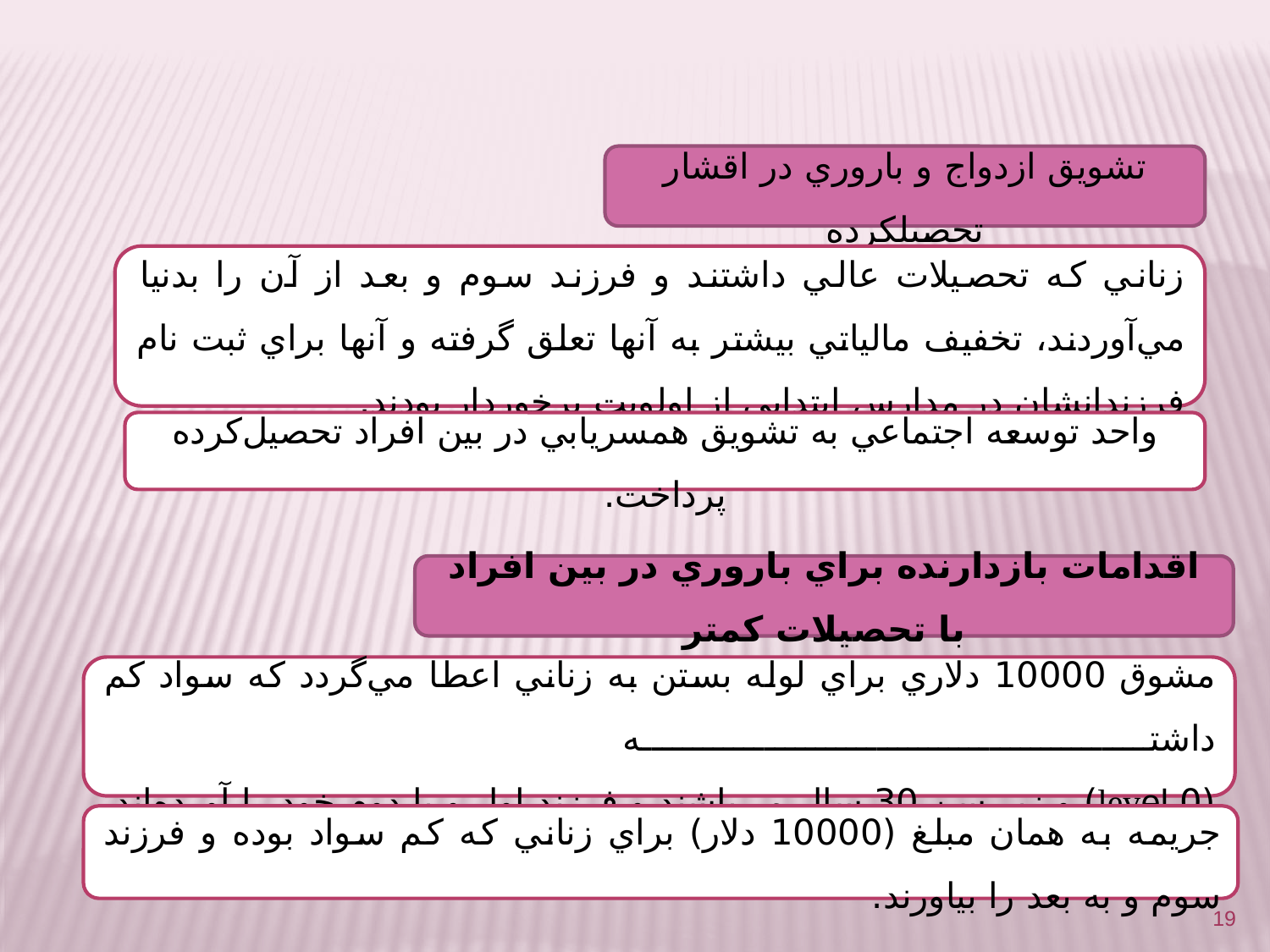

تشويق ازدواج و باروري در اقشار تحصيلكرده
زناني كه تحصيلات عالي داشتند و فرزند سوم و بعد از آن را بدنيا مي‌آوردند، تخفيف مالياتي بيشتر به آنها تعلق گرفته و آنها براي ثبت نام فرزندانشان در مدارس ابتدايي از اولويت برخوردار بودند.
واحد توسعه اجتماعي به تشويق همسريابي در بين افراد تحصيل‌كرده پرداخت.

اقدامات بازدارنده براي باروري در بين افراد با تحصيلات كمتر

مشوق 10000 دلاري براي لوله بستن به زناني اعطا مي‌گردد كه سواد كم داشته
(0 level) و زير سن 30 سال مي‌باشند و فرزند اول و يا دوم خود را آورده‌اند.
جريمه به همان مبلغ (10000 دلار) براي زناني كه كم سواد بوده و فرزند سوم و به بعد را بياورند.
19